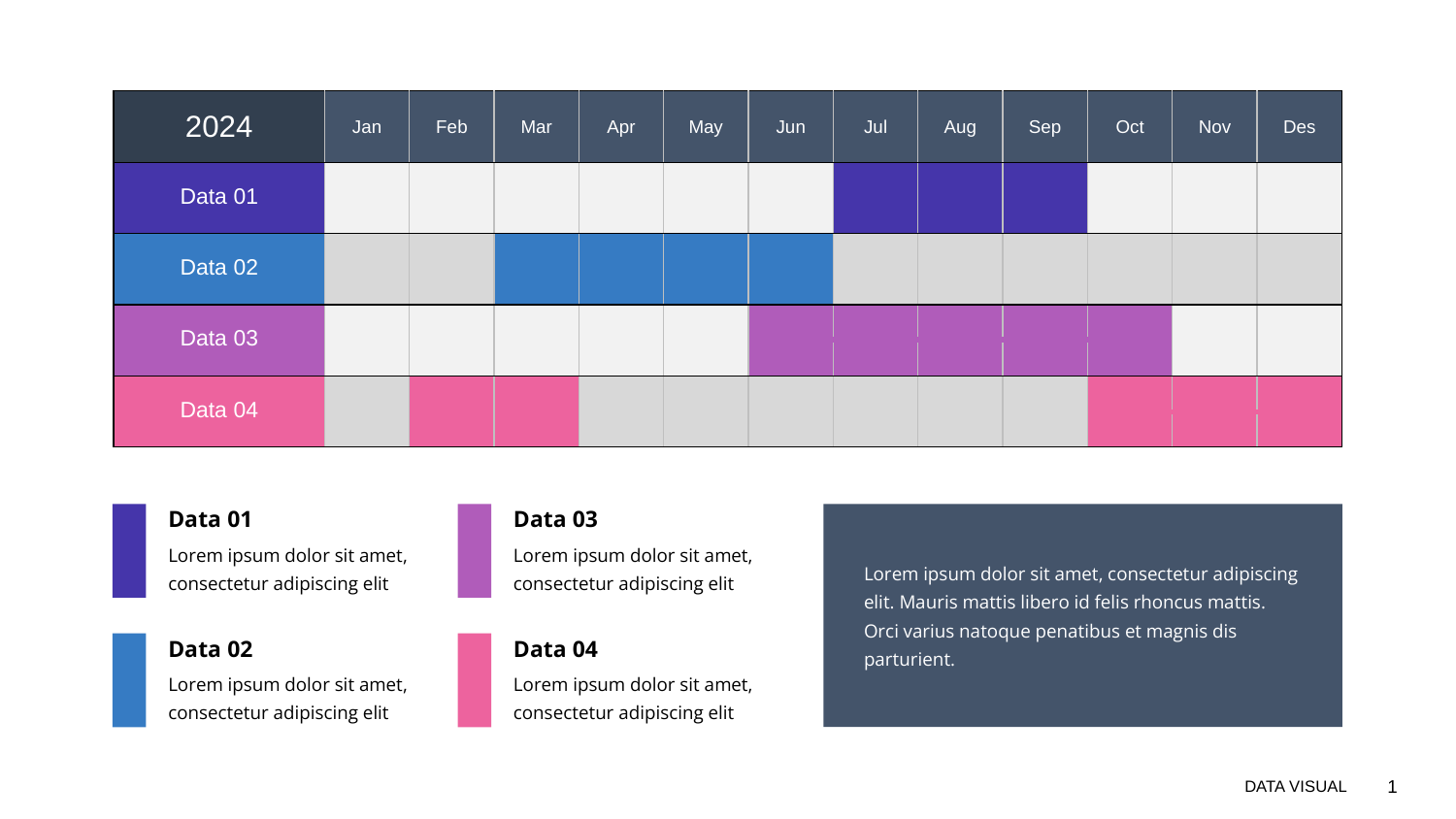

| 2024 | Jan | Feb | Mar | Apr | May | Jun | Jul | Aug | Sep | Oct | Nov | Des |
| --- | --- | --- | --- | --- | --- | --- | --- | --- | --- | --- | --- | --- |
| Data 01 |  |  |  |  |  |  |  |  |  |  |  |  |
| Data 02 |  |  |  |  |  |  |  |  |  |  |  |  |
| Data 03 |  |  |  |  |  |  |  |  |  |  |  |  |
| Data 04 |  |  |  |  |  |  |  |  |  |  |  |  |
Data 01

Lorem ipsum dolor sit amet, consectetur adipiscing elit
Data 03

Lorem ipsum dolor sit amet, consectetur adipiscing elit

Lorem ipsum dolor sit amet, consectetur adipiscing elit. Mauris mattis libero id felis rhoncus mattis. Orci varius natoque penatibus et magnis dis parturient.
Data 02

Lorem ipsum dolor sit amet, consectetur adipiscing elit
Data 04

Lorem ipsum dolor sit amet, consectetur adipiscing elit